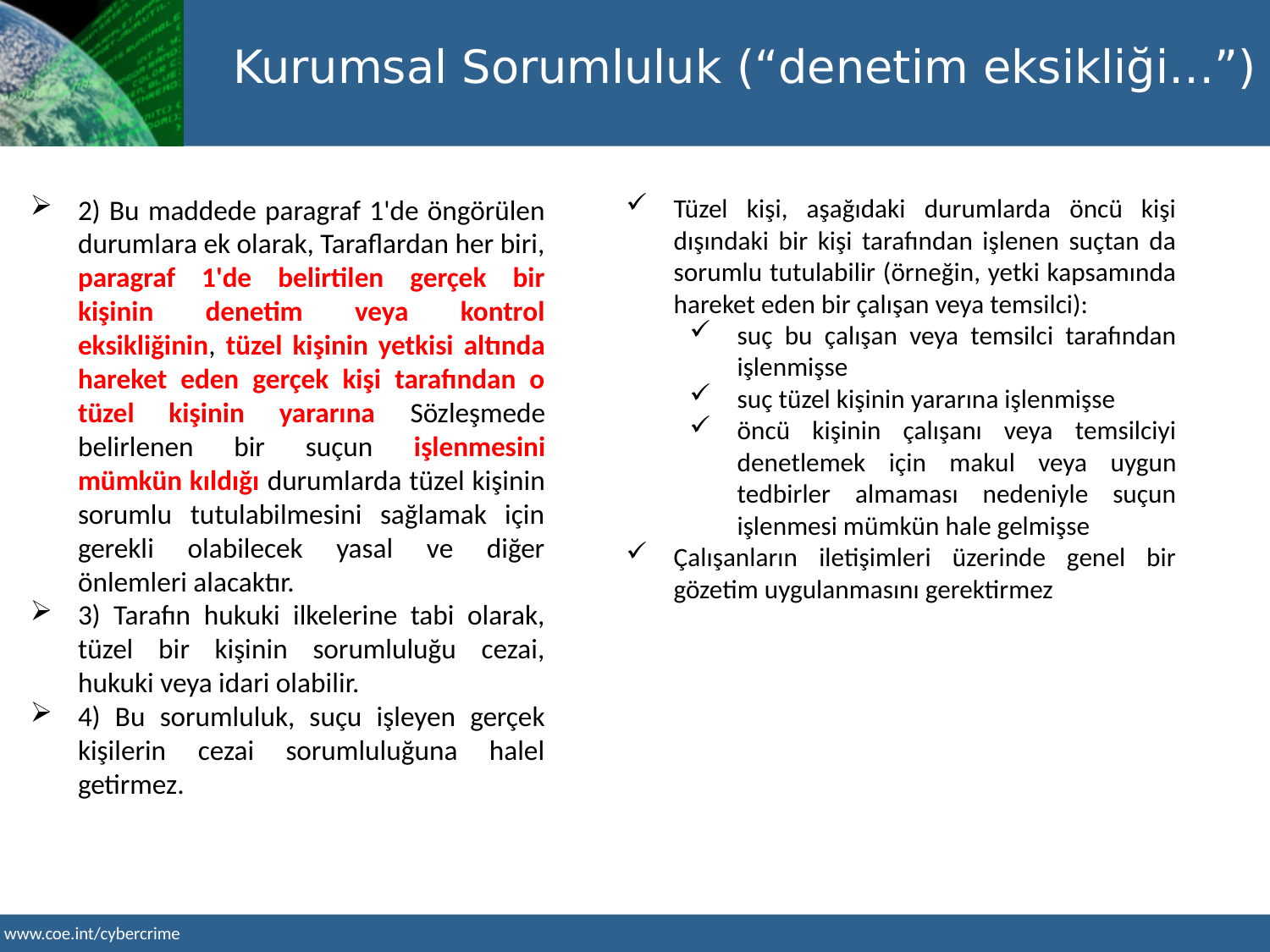

Kurumsal Sorumluluk (“denetim eksikliği…”)
2) Bu maddede paragraf 1'de öngörülen durumlara ek olarak, Taraflardan her biri, paragraf 1'de belirtilen gerçek bir kişinin denetim veya kontrol eksikliğinin, tüzel kişinin yetkisi altında hareket eden gerçek kişi tarafından o tüzel kişinin yararına Sözleşmede belirlenen bir suçun işlenmesini mümkün kıldığı durumlarda tüzel kişinin sorumlu tutulabilmesini sağlamak için gerekli olabilecek yasal ve diğer önlemleri alacaktır.
3) Tarafın hukuki ilkelerine tabi olarak, tüzel bir kişinin sorumluluğu cezai, hukuki veya idari olabilir.
4) Bu sorumluluk, suçu işleyen gerçek kişilerin cezai sorumluluğuna halel getirmez.
Tüzel kişi, aşağıdaki durumlarda öncü kişi dışındaki bir kişi tarafından işlenen suçtan da sorumlu tutulabilir (örneğin, yetki kapsamında hareket eden bir çalışan veya temsilci):
suç bu çalışan veya temsilci tarafından işlenmişse
suç tüzel kişinin yararına işlenmişse
öncü kişinin çalışanı veya temsilciyi denetlemek için makul veya uygun tedbirler almaması nedeniyle suçun işlenmesi mümkün hale gelmişse
Çalışanların iletişimleri üzerinde genel bir gözetim uygulanmasını gerektirmez